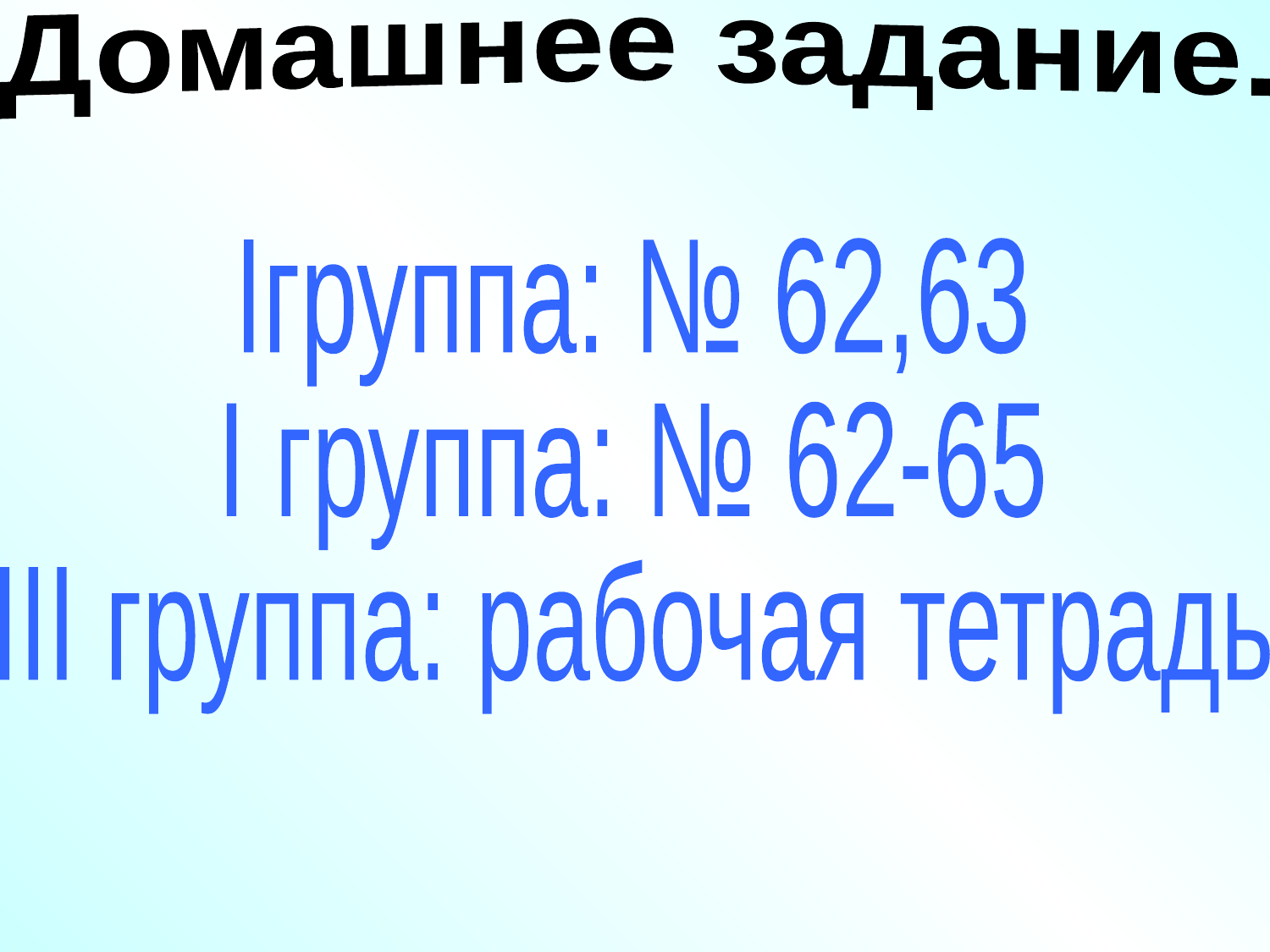

Домашнее задание.
Iгруппа: № 62,63
I группа: № 62-65
III группа: рабочая тетрадь